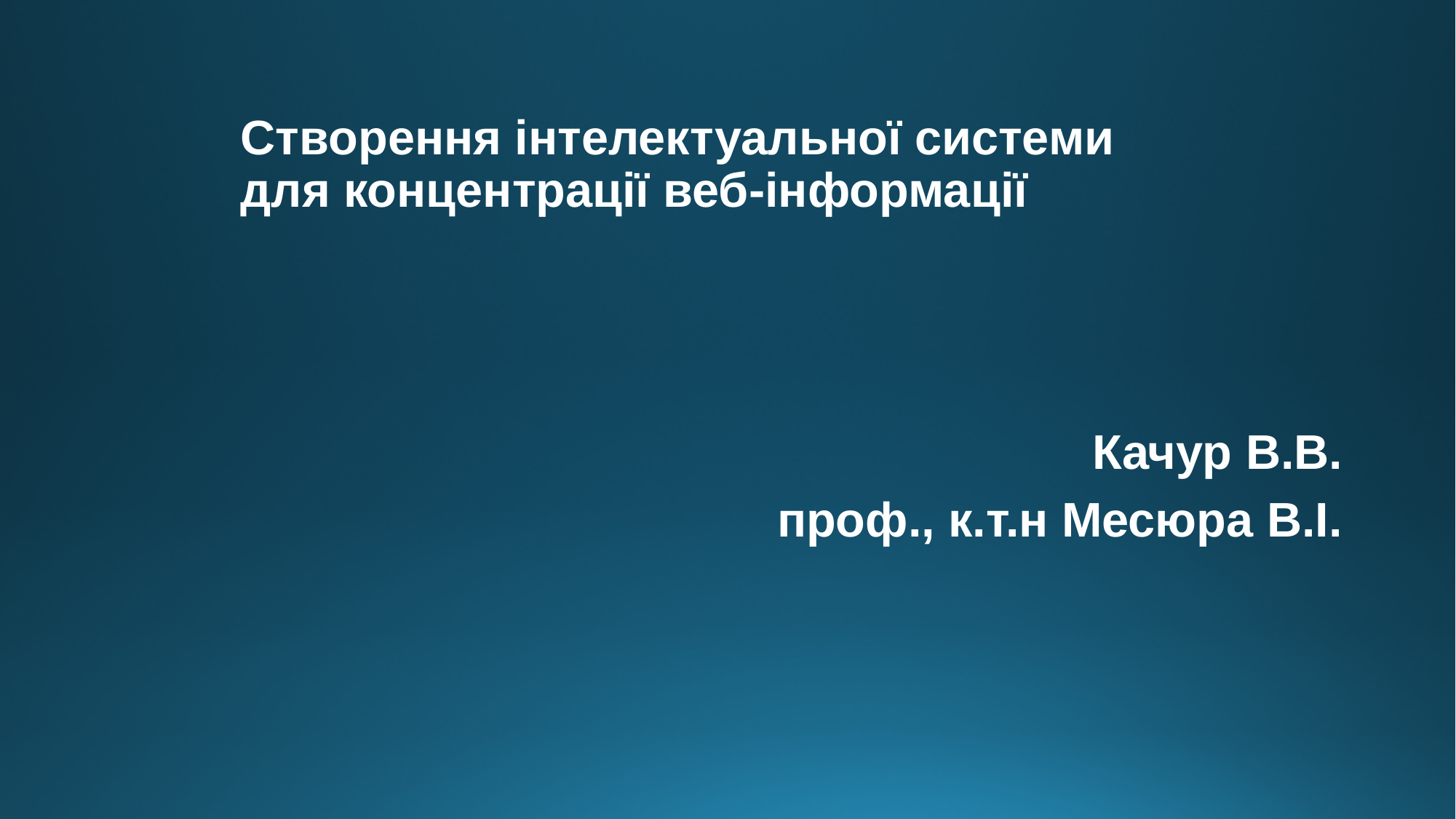

# Створення інтелектуальної системи для концентрації веб-інформації
Качур В.В.
проф., к.т.н Месюра В.І.